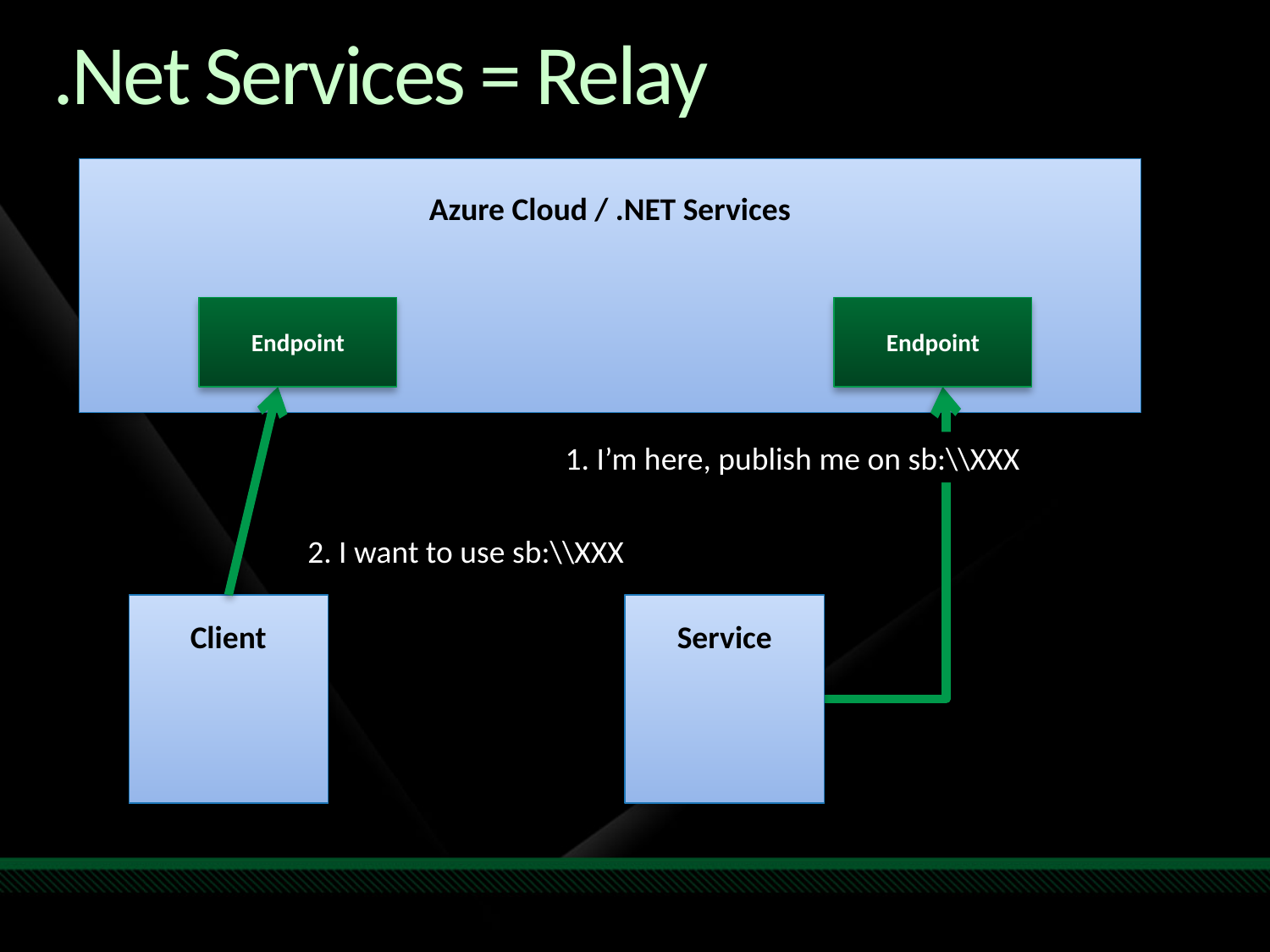

# .Net Services = Relay

Azure Cloud / .NET Services
Endpoint
Endpoint
1. I’m here, publish me on sb:\\XXX
2. I want to use sb:\\XXX

Client

Service